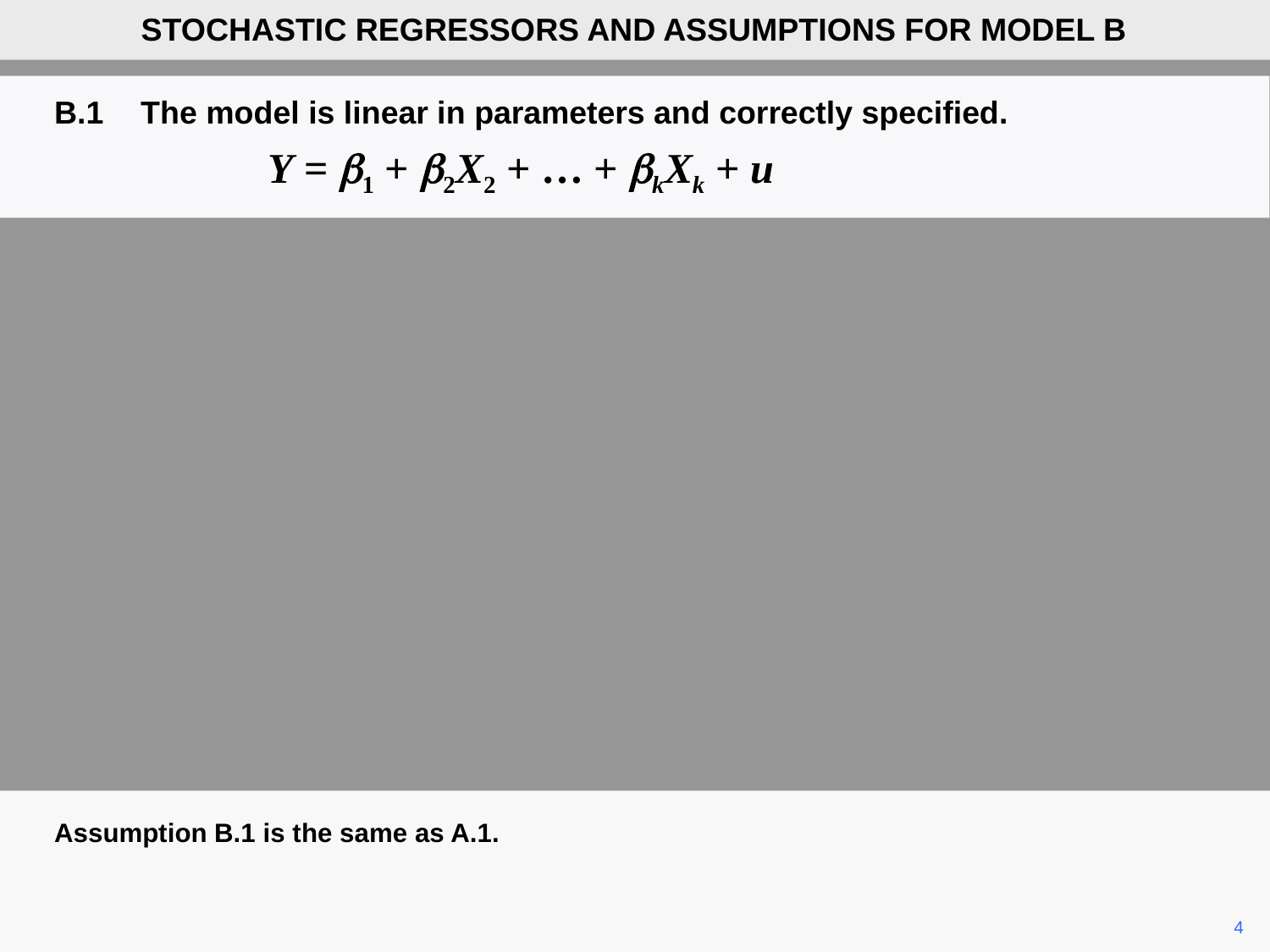

STOCHASTIC REGRESSORS AND ASSUMPTIONS FOR MODEL B

B.1	The model is linear in parameters and correctly specified.
		Y = β1 + β2X2 + … + βkXk + u

Assumption B.1 is the same as A.1.
	4